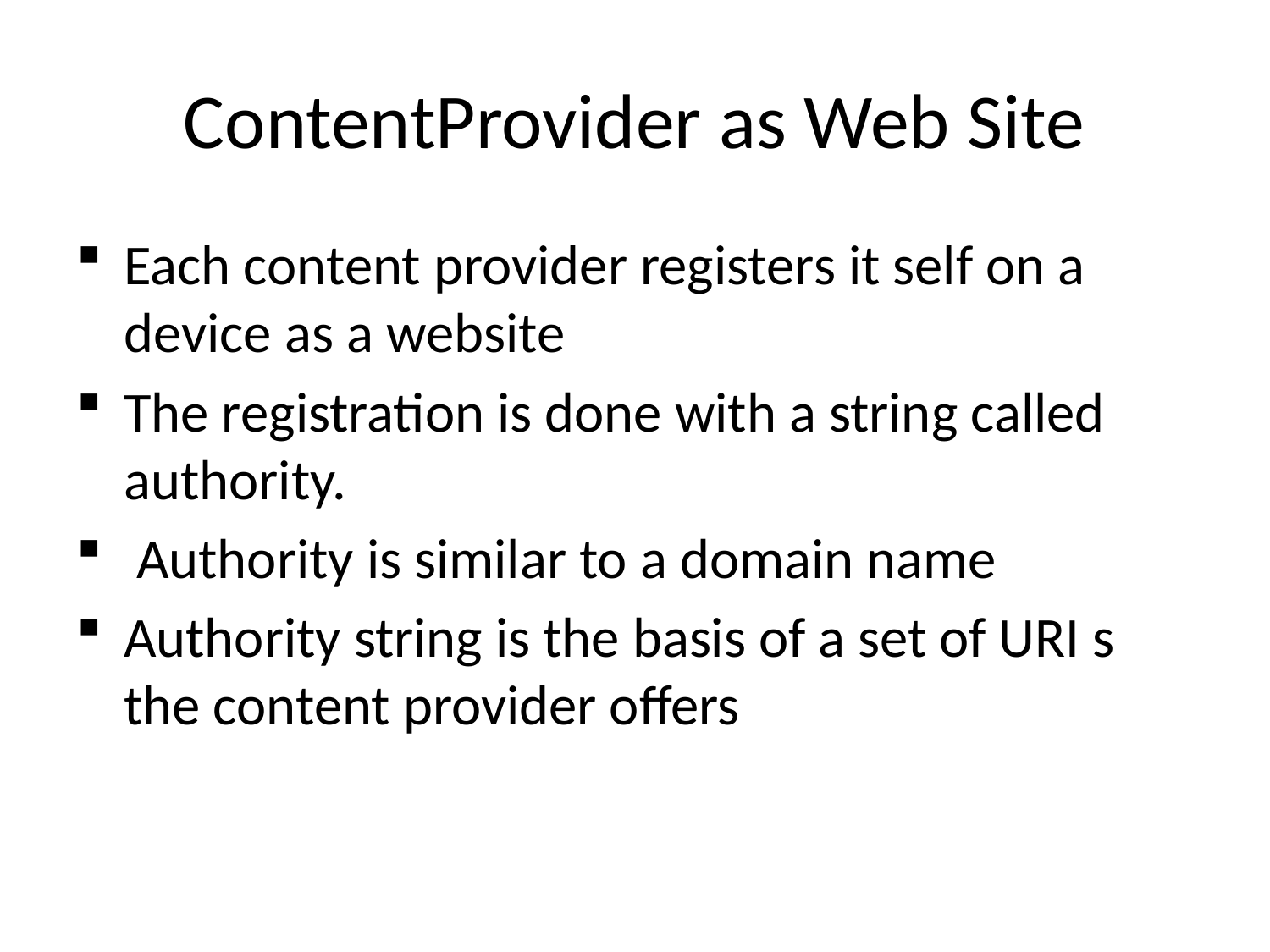

# ContentProvider as Web Site
Each content provider registers it self on a device as a website
The registration is done with a string called authority.
 Authority is similar to a domain name
Authority string is the basis of a set of URI s the content provider offers